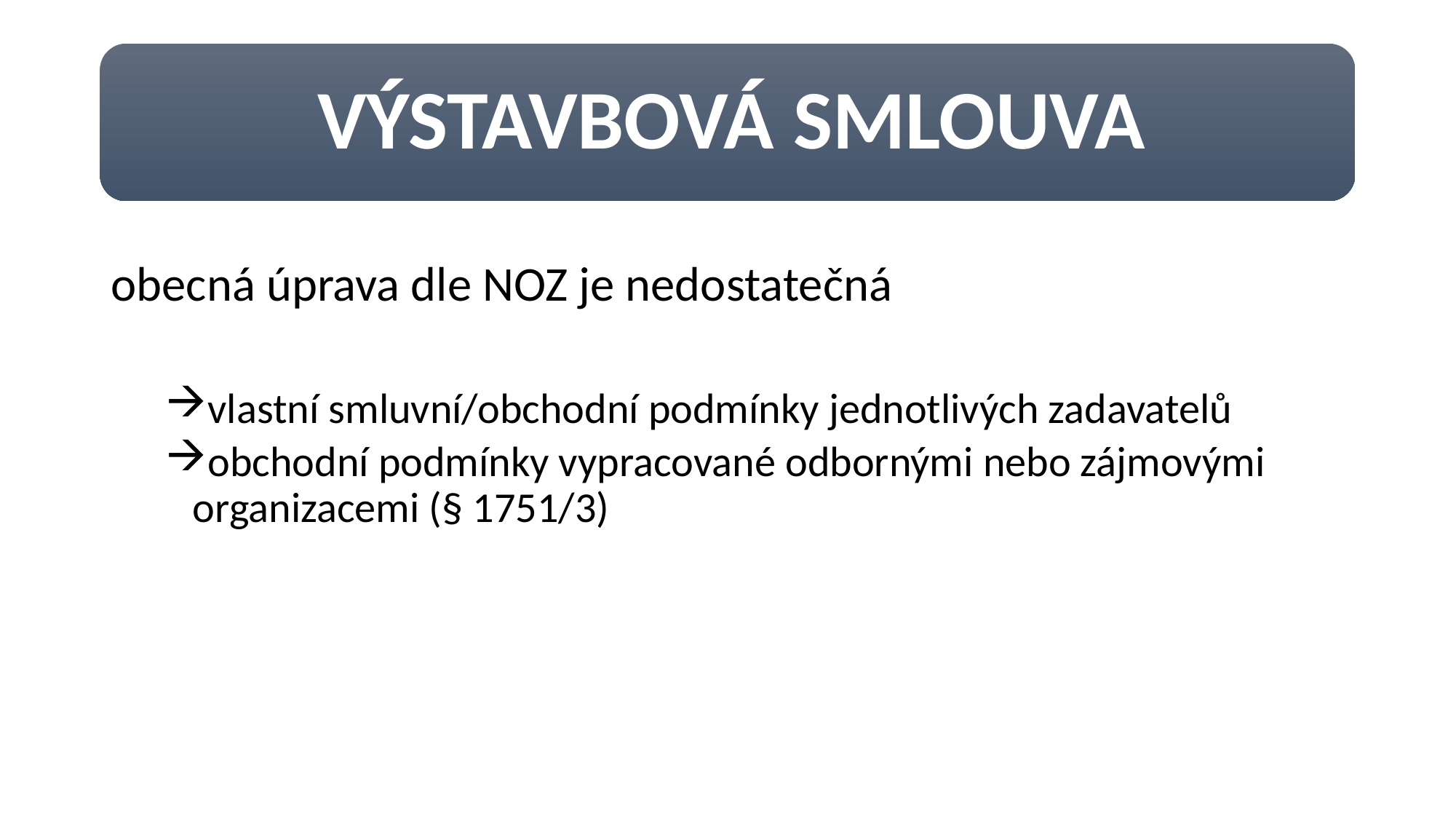

Výstavbová Smlouva
obecná úprava dle NOZ je nedostatečná

vlastní smluvní/obchodní podmínky jednotlivých zadavatelů
obchodní podmínky vypracované odbornými nebo zájmovými organizacemi (§ 1751/3)